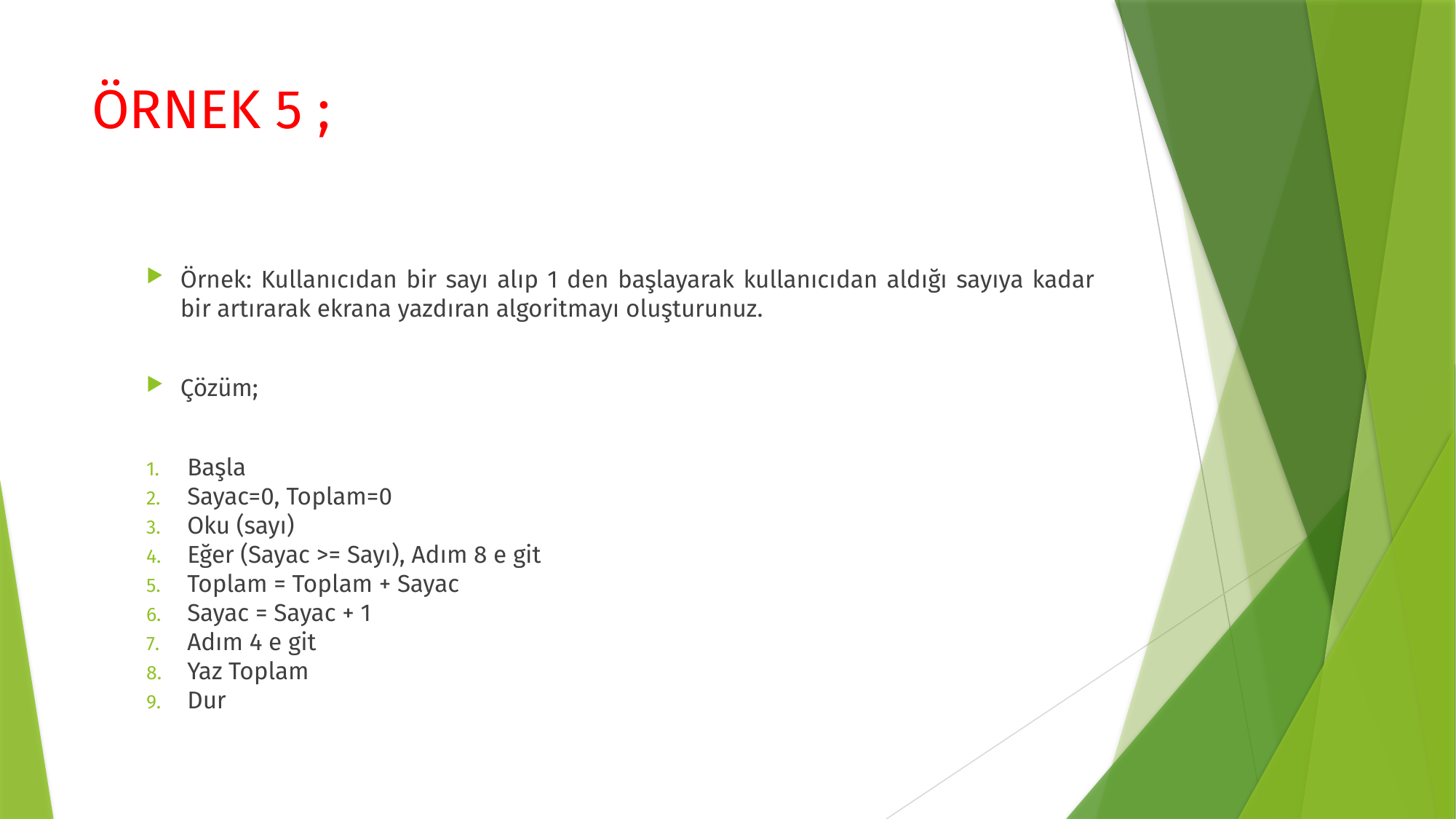

# ÖRNEK 5 ;
Örnek: Kullanıcıdan bir sayı alıp 1 den başlayarak kullanıcıdan aldığı sayıya kadar bir artırarak ekrana yazdıran algoritmayı oluşturunuz.

Çözüm;

Başla
Sayac=0, Toplam=0
Oku (sayı)
Eğer (Sayac >= Sayı), Adım 8 e git
Toplam = Toplam + Sayac
Sayac = Sayac + 1
Adım 4 e git
Yaz Toplam
Dur